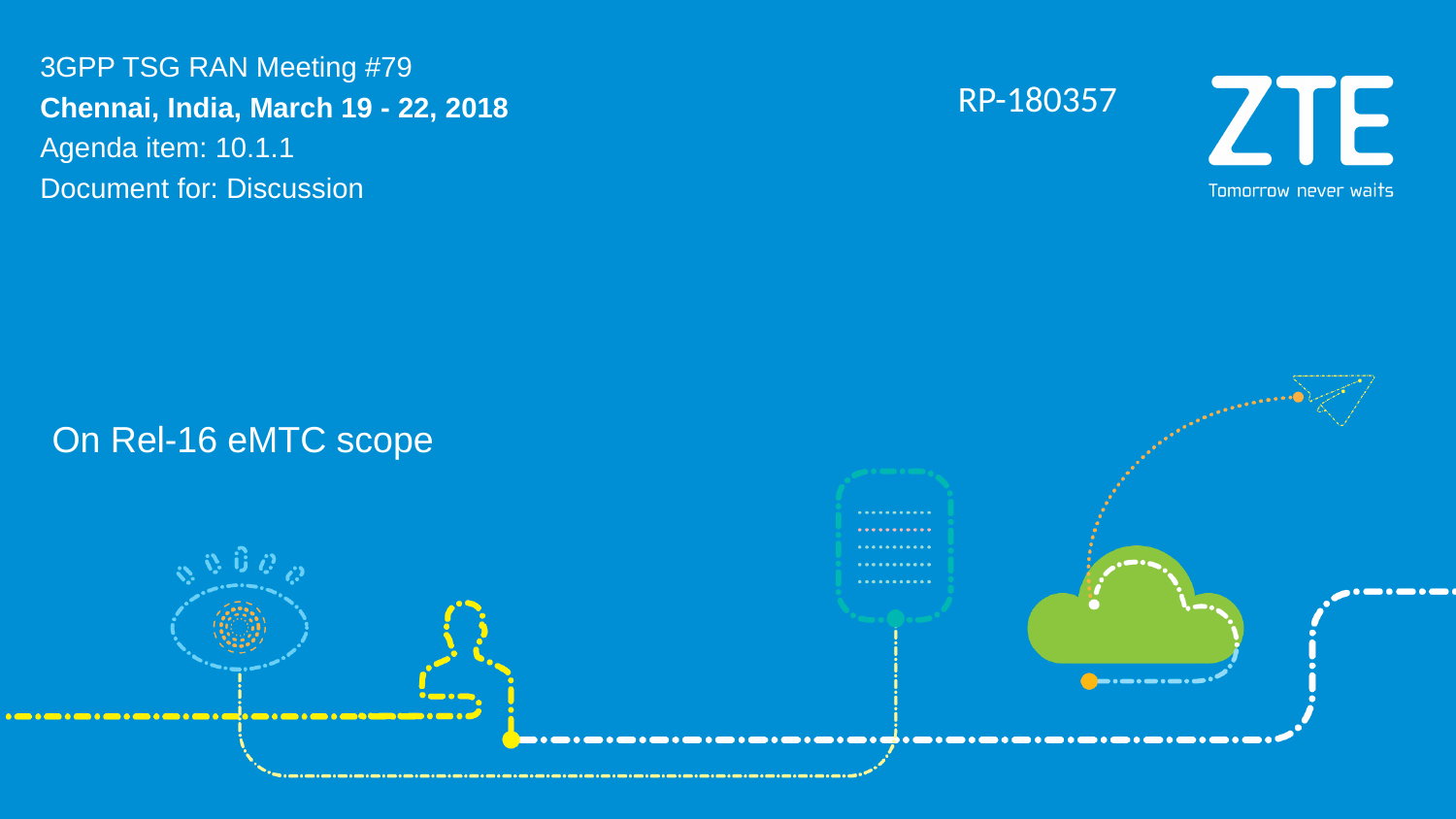

# 3GPP TSG RAN Meeting #79 Chennai, India, March 19 - 22, 2018 Agenda item: 10.1.1 Document for: Discussion
RP-180357
On Rel-16 eMTC scope